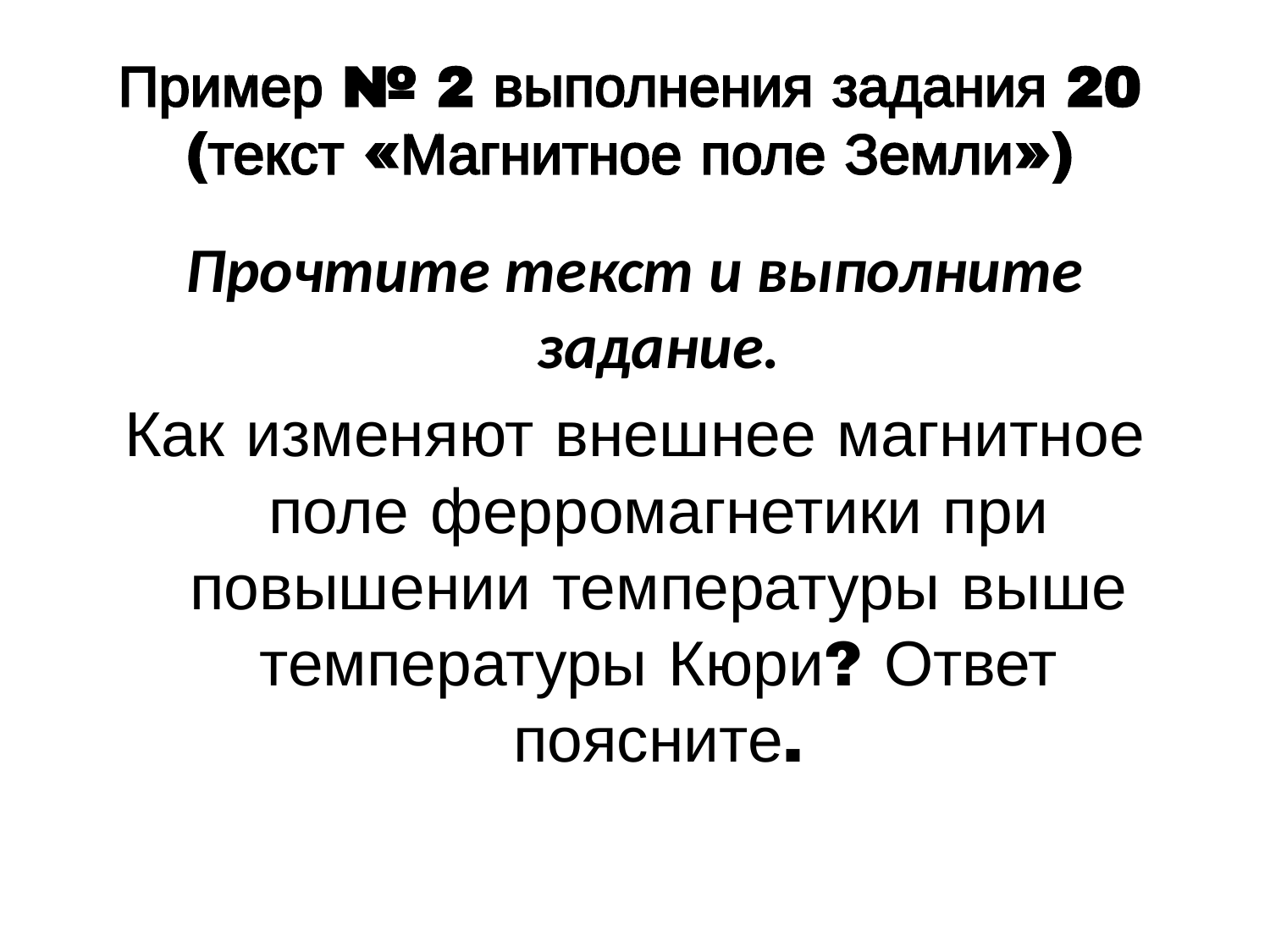

# Пример № 2 выполнения задания 20 (текст «Магнитное поле Земли»)
Прочтите текст и выполните задание.
Как изменяют внешнее магнитное поле ферромагнетики при повышении температуры выше температуры Кюри? Ответ поясните.